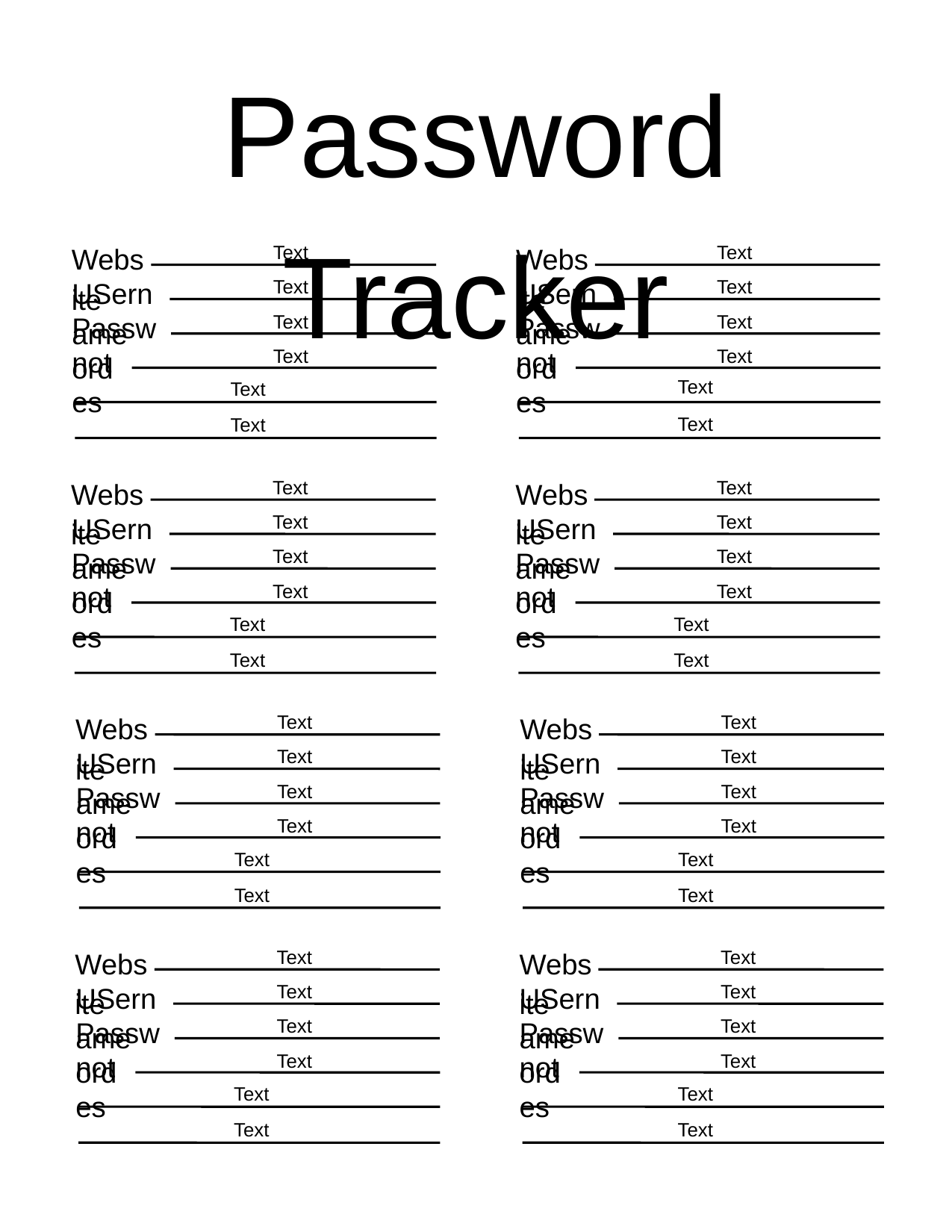

Password Tracker
Website
Website
Text
Text

USername
USername
Text
Text

Password
Password
Text
Text

notes
notes
Text
Text

Text
Text

Text
Text

Website
Website
Text
Text

USername
USername
Text
Text

Password
Password
Text
Text

notes
notes
Text
Text

Text
Text

Text
Text

Website
Website
Text
Text

USername
USername
Text
Text

Password
Password
Text
Text

notes
notes
Text
Text

Text
Text

Text
Text

Website
Website
Text
Text

USername
USername
Text
Text

Password
Password
Text
Text

notes
notes
Text
Text

Text
Text

Text
Text